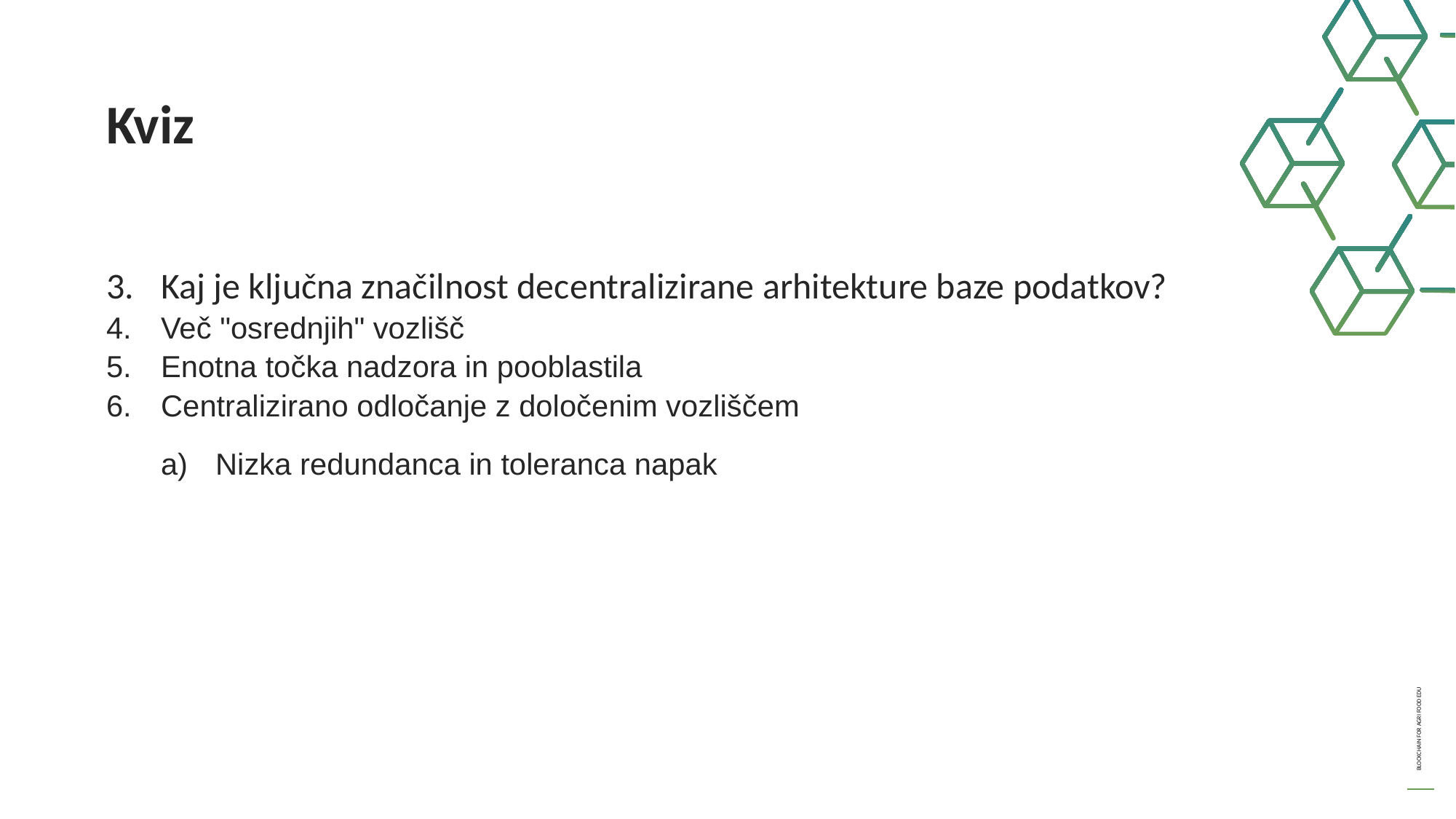

Kviz
Kaj je ključna značilnost decentralizirane arhitekture baze podatkov?
Več "osrednjih" vozlišč
Enotna točka nadzora in pooblastila
Centralizirano odločanje z določenim vozliščem
Nizka redundanca in toleranca napak